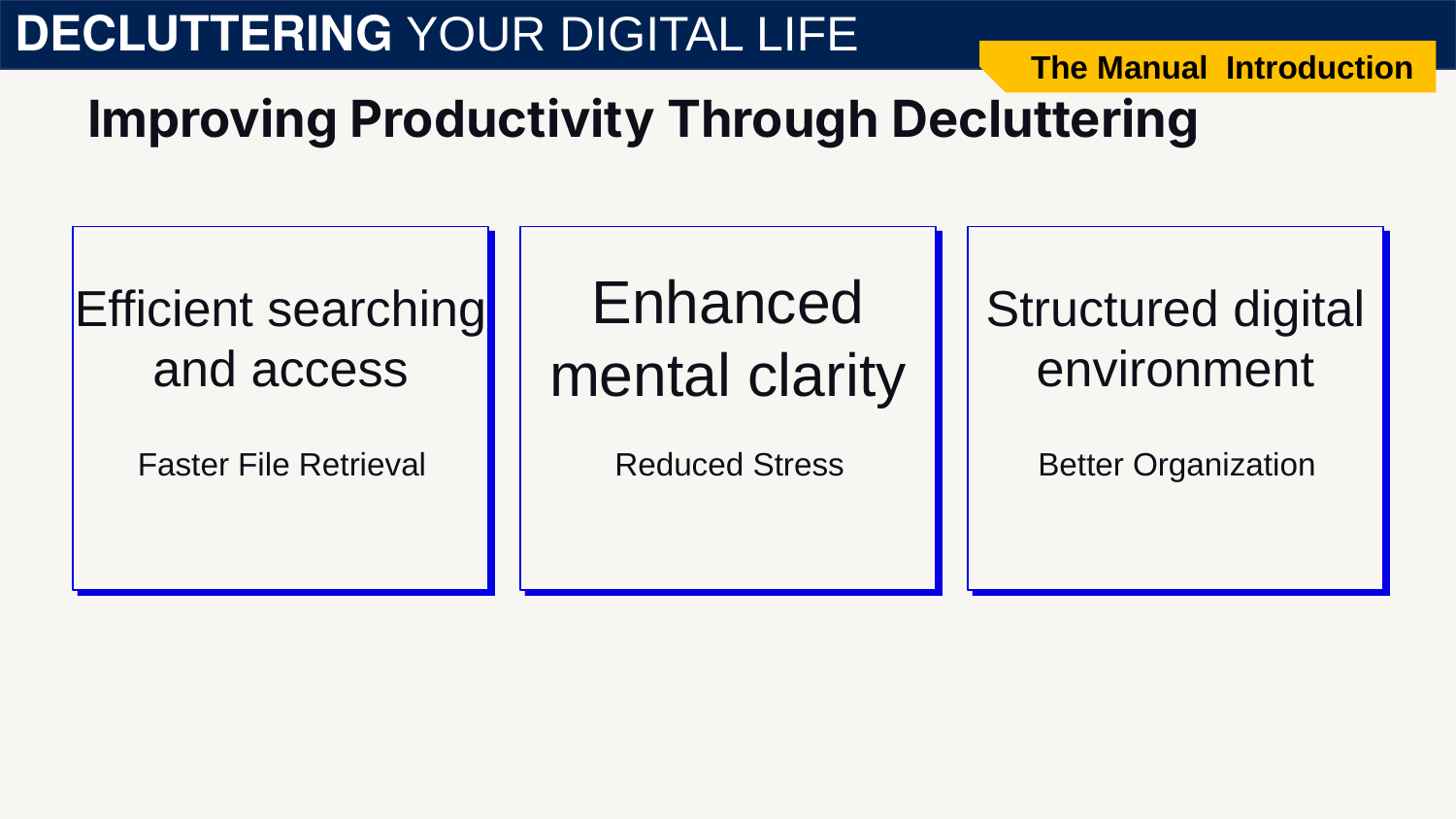

DECLUTTERING YOUR DIGITAL LIFE
The Manual  Introduction

# Improving Productivity Through Decluttering

Efficient searching and access
Enhanced mental clarity
Structured digital environment
Faster File Retrieval
Reduced Stress
Better Organization